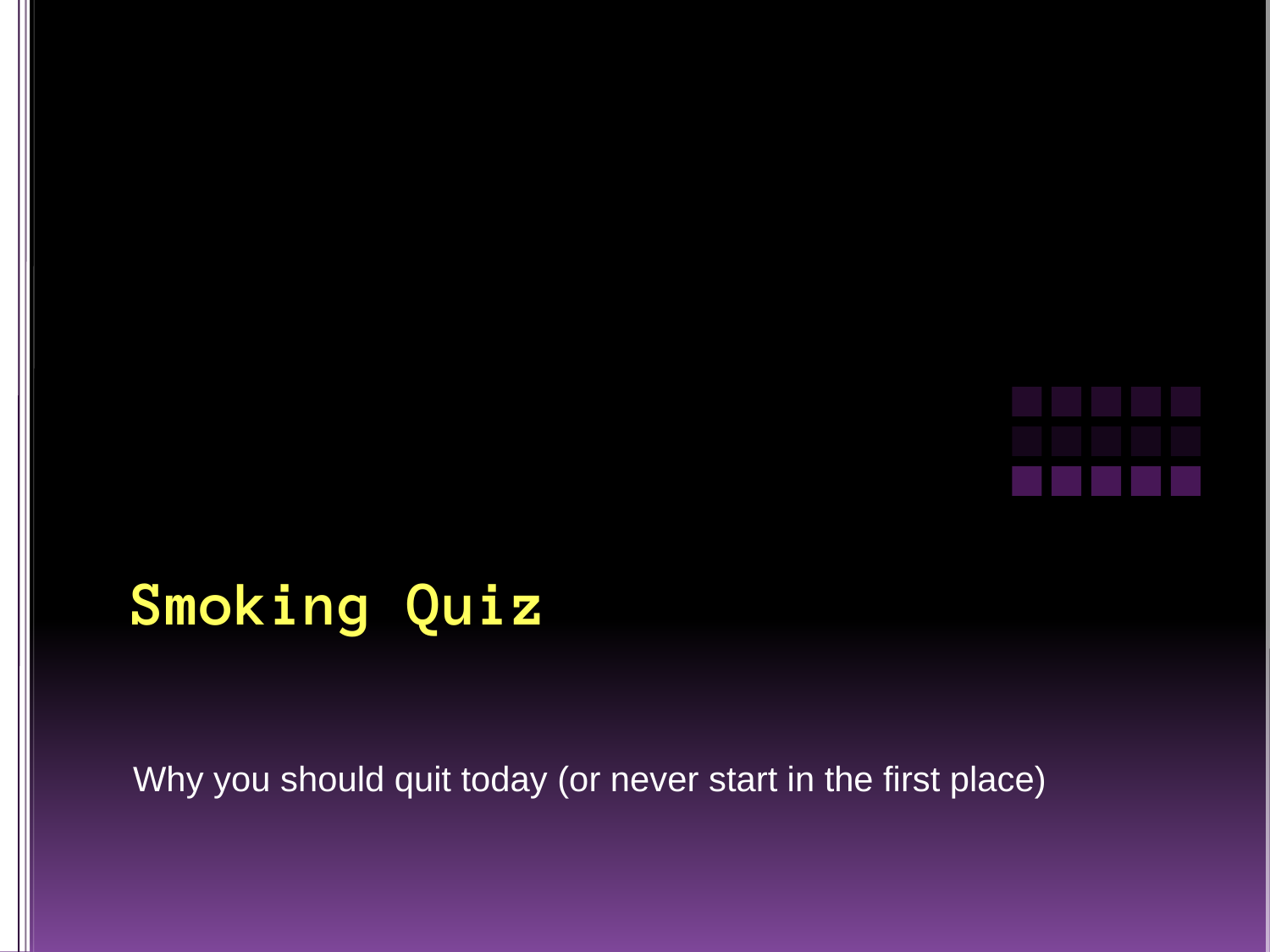

# Smoking Quiz
Why you should quit today (or never start in the first place)